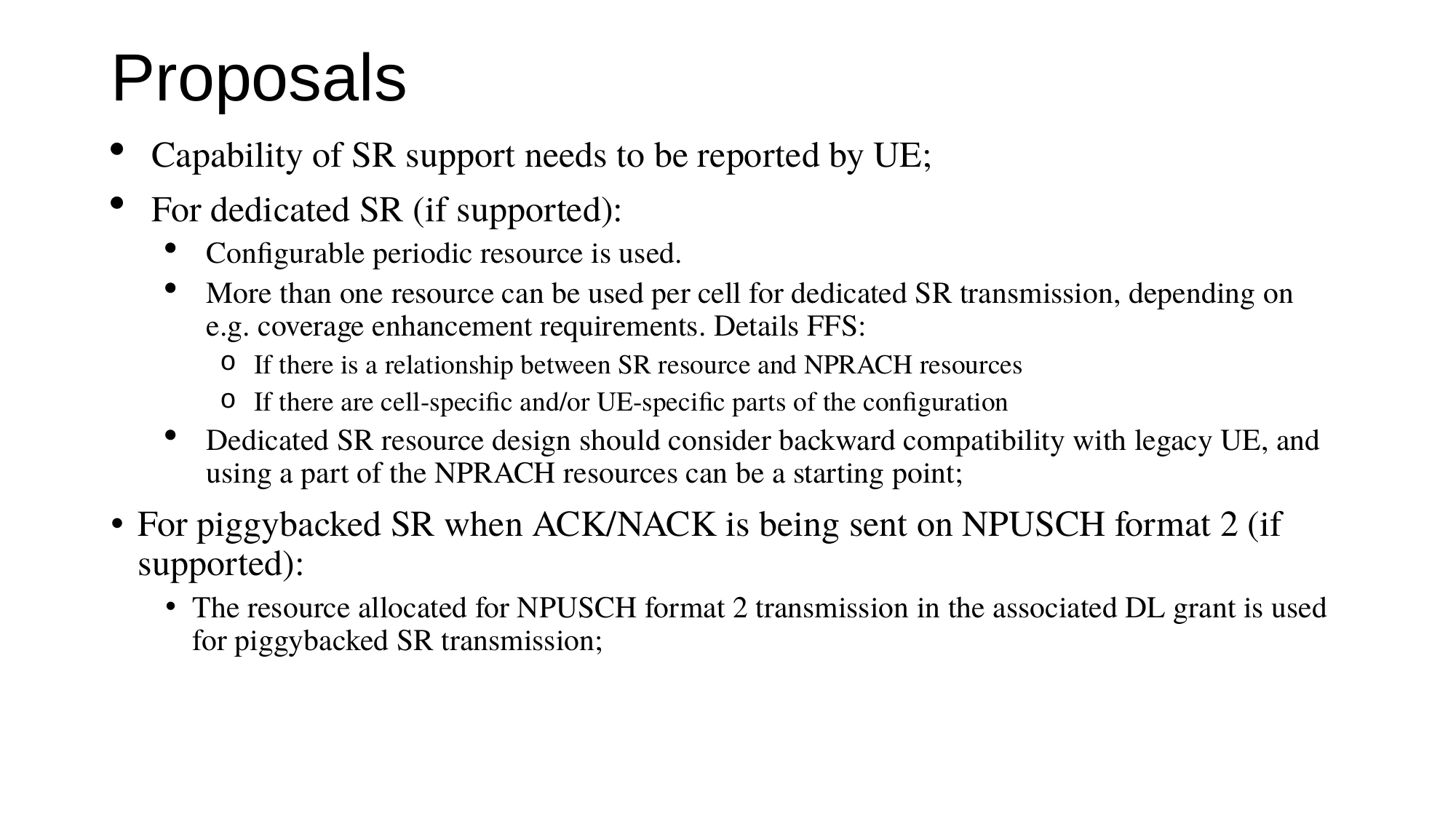

# Proposals
Capability of SR support needs to be reported by UE;
For dedicated SR (if supported):
Configurable periodic resource is used.
More than one resource can be used per cell for dedicated SR transmission, depending on e.g. coverage enhancement requirements. Details FFS:
If there is a relationship between SR resource and NPRACH resources
If there are cell-specific and/or UE-specific parts of the configuration
Dedicated SR resource design should consider backward compatibility with legacy UE, and using a part of the NPRACH resources can be a starting point;
For piggybacked SR when ACK/NACK is being sent on NPUSCH format 2 (if supported):
The resource allocated for NPUSCH format 2 transmission in the associated DL grant is used for piggybacked SR transmission;